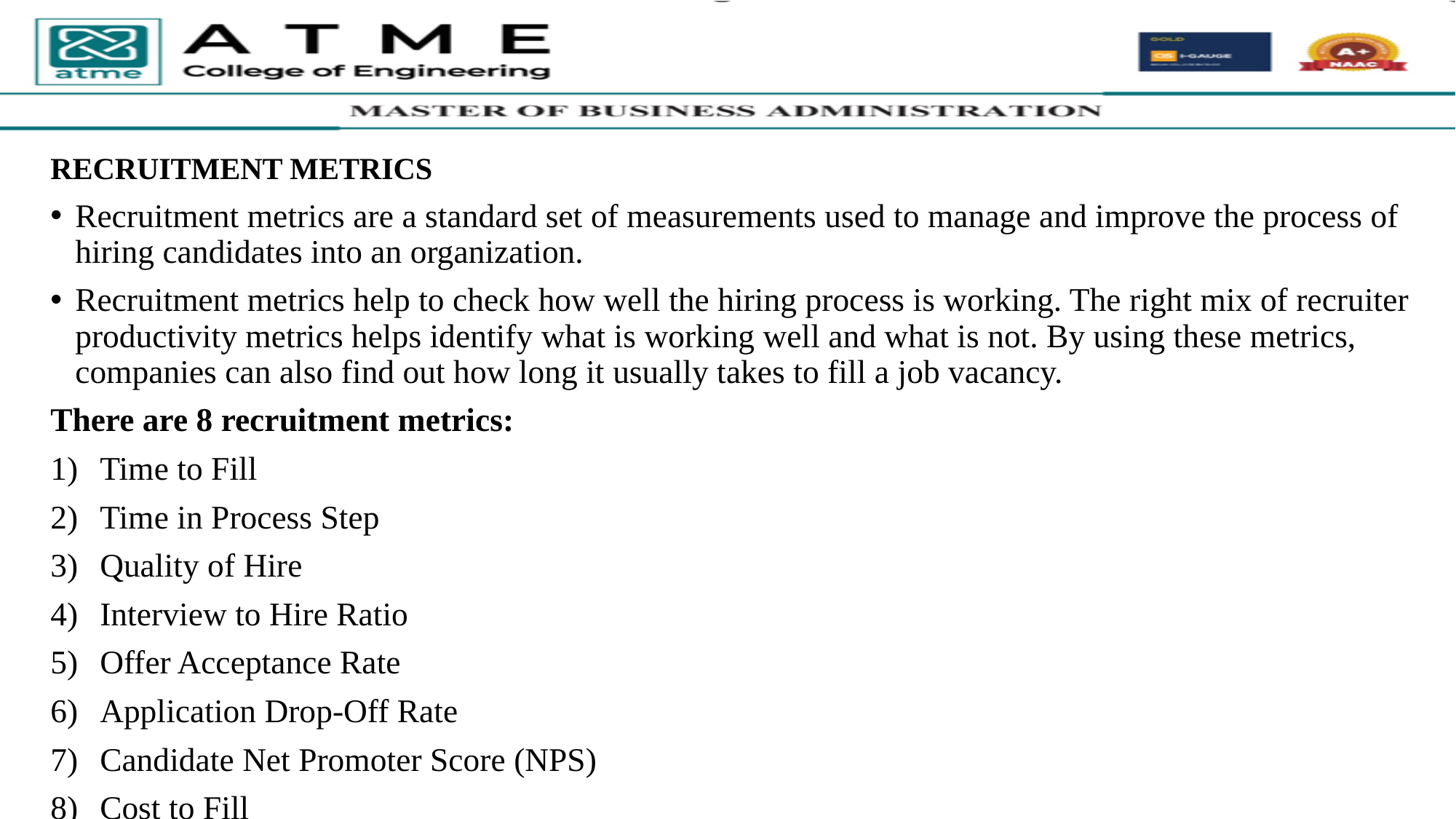

RECRUITMENT METRICS
Recruitment metrics are a standard set of measurements used to manage and improve the process of hiring candidates into an organization.
Recruitment metrics help to check how well the hiring process is working. The right mix of recruiter productivity metrics helps identify what is working well and what is not. By using these metrics, companies can also find out how long it usually takes to fill a job vacancy.
There are 8 recruitment metrics:
Time to Fill
Time in Process Step
Quality of Hire
Interview to Hire Ratio
Offer Acceptance Rate
Application Drop-Off Rate
Candidate Net Promoter Score (NPS)
Cost to Fill